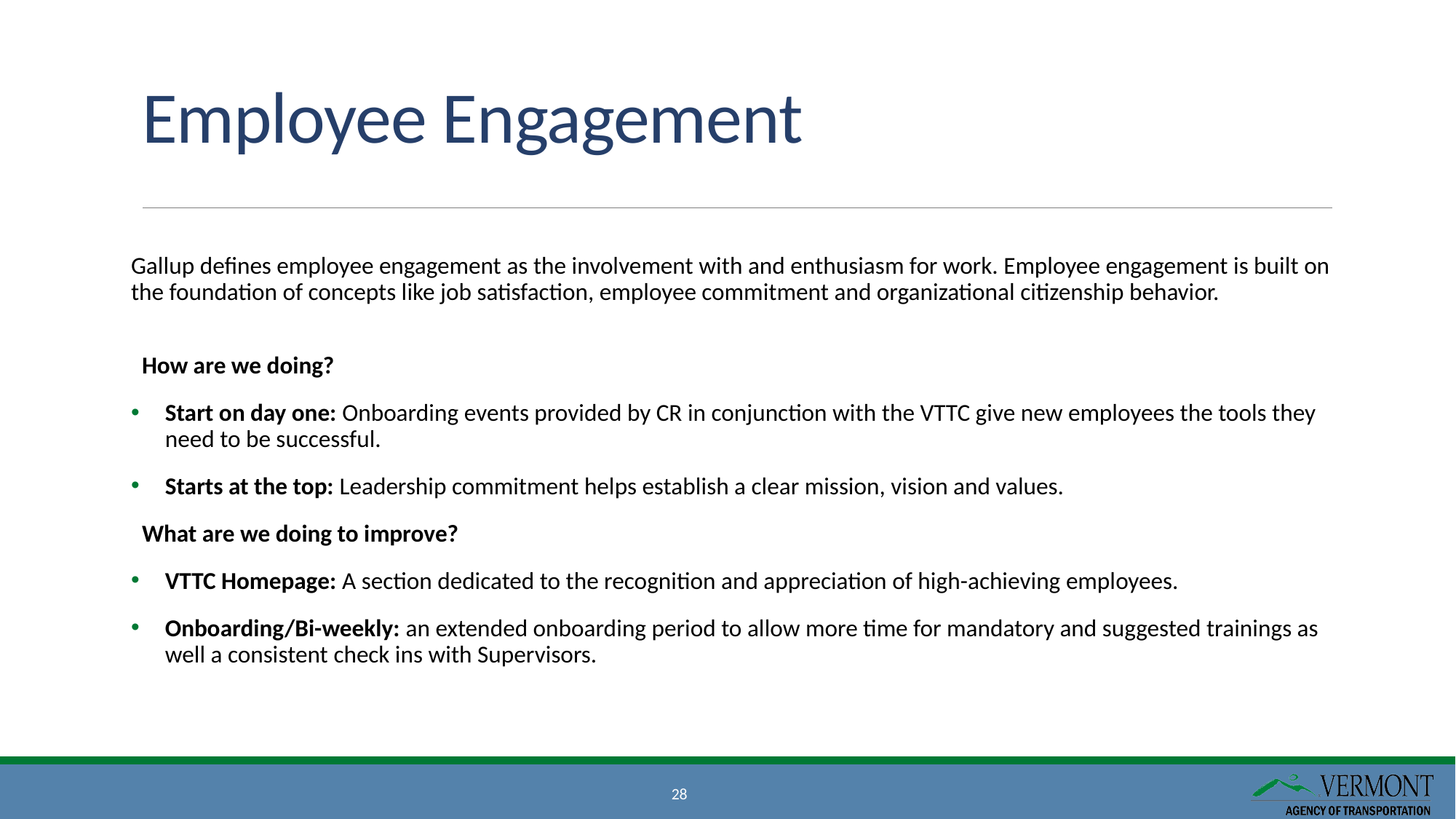

# Employee Engagement

Gallup defines employee engagement as the involvement with and enthusiasm for work. Employee engagement is built on the foundation of concepts like job satisfaction, employee commitment and organizational citizenship behavior.
How are we doing?
Start on day one: Onboarding events provided by CR in conjunction with the VTTC give new employees the tools they need to be successful.
Starts at the top: Leadership commitment helps establish a clear mission, vision and values.
What are we doing to improve?
VTTC Homepage: A section dedicated to the recognition and appreciation of high-achieving employees.
Onboarding/Bi-weekly: an extended onboarding period to allow more time for mandatory and suggested trainings as well a consistent check ins with Supervisors.
28